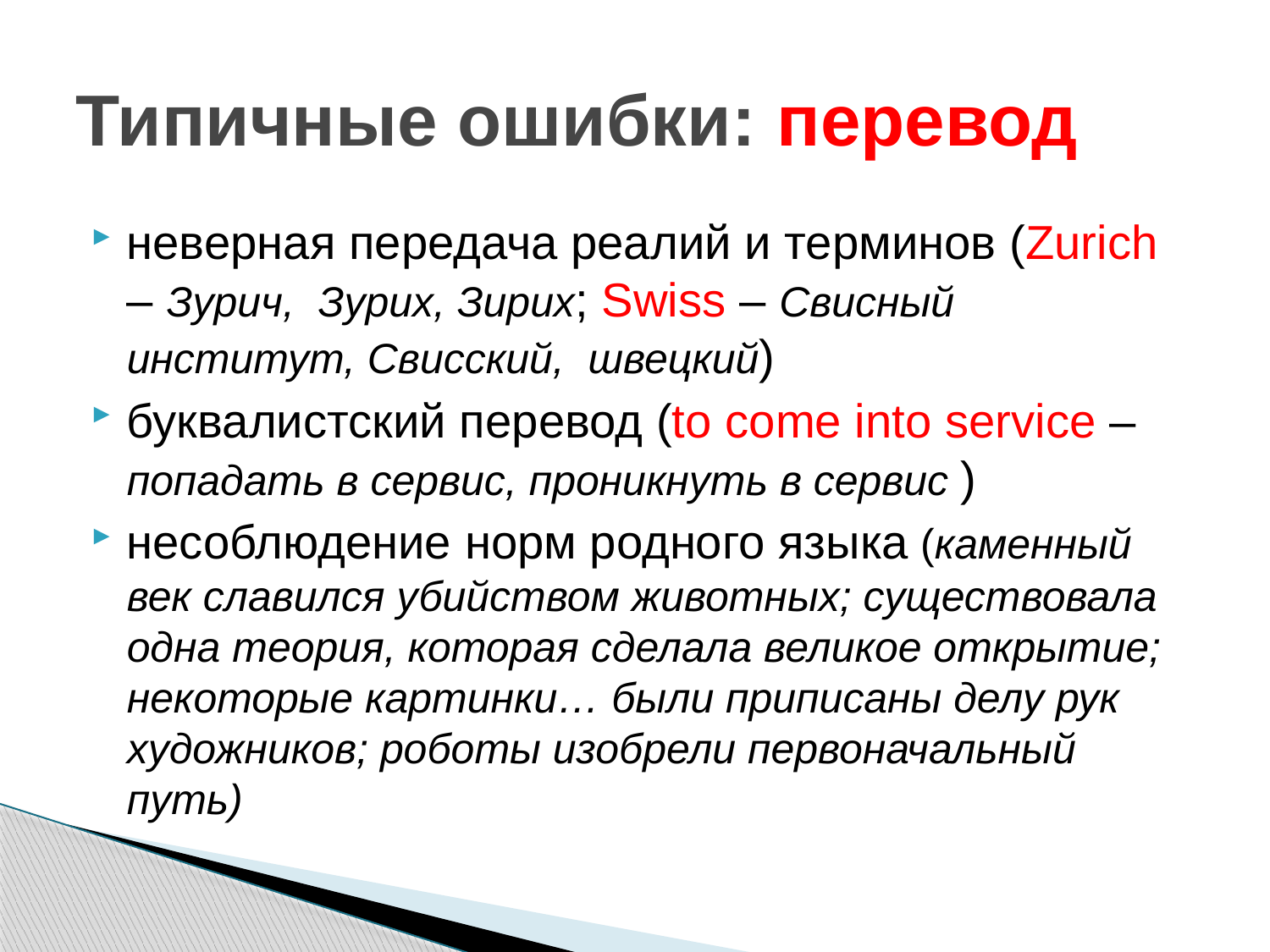

# Типичные ошибки: перевод
неверная передача реалий и терминов (Zurich – Зурич,  Зурих, Зирих; Swiss – Свисный институт, Свисский,  швецкий)
буквалистский перевод (to come into service – попадать в сервис, проникнуть в сервис )
несоблюдение норм родного языка (каменный век славился убийством животных; существовала одна теория, которая сделала великое открытие; некоторые картинки… были приписаны делу рук художников; роботы изобрели первоначальный путь)